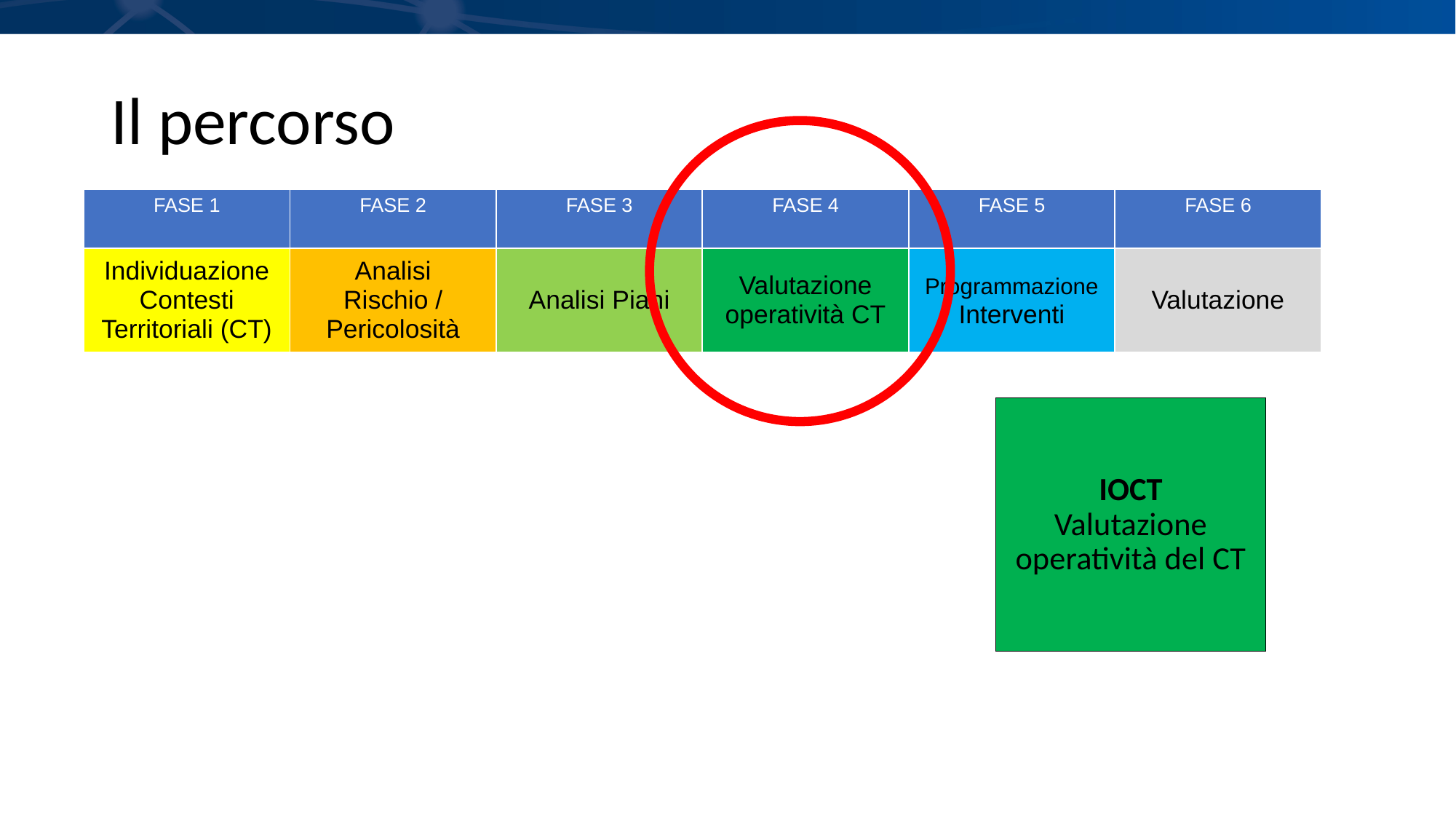

# Il percorso

| FASE 1 | FASE 2 | FASE 3 | FASE 4 | FASE 5 | FASE 6 |
| --- | --- | --- | --- | --- | --- |
| Individuazione Contesti Territoriali (CT) | Analisi Rischio / Pericolosità | Analisi Piani | Valutazione operatività CT | Programmazione Interventi | Valutazione |
IOCT
Valutazione operatività del CT